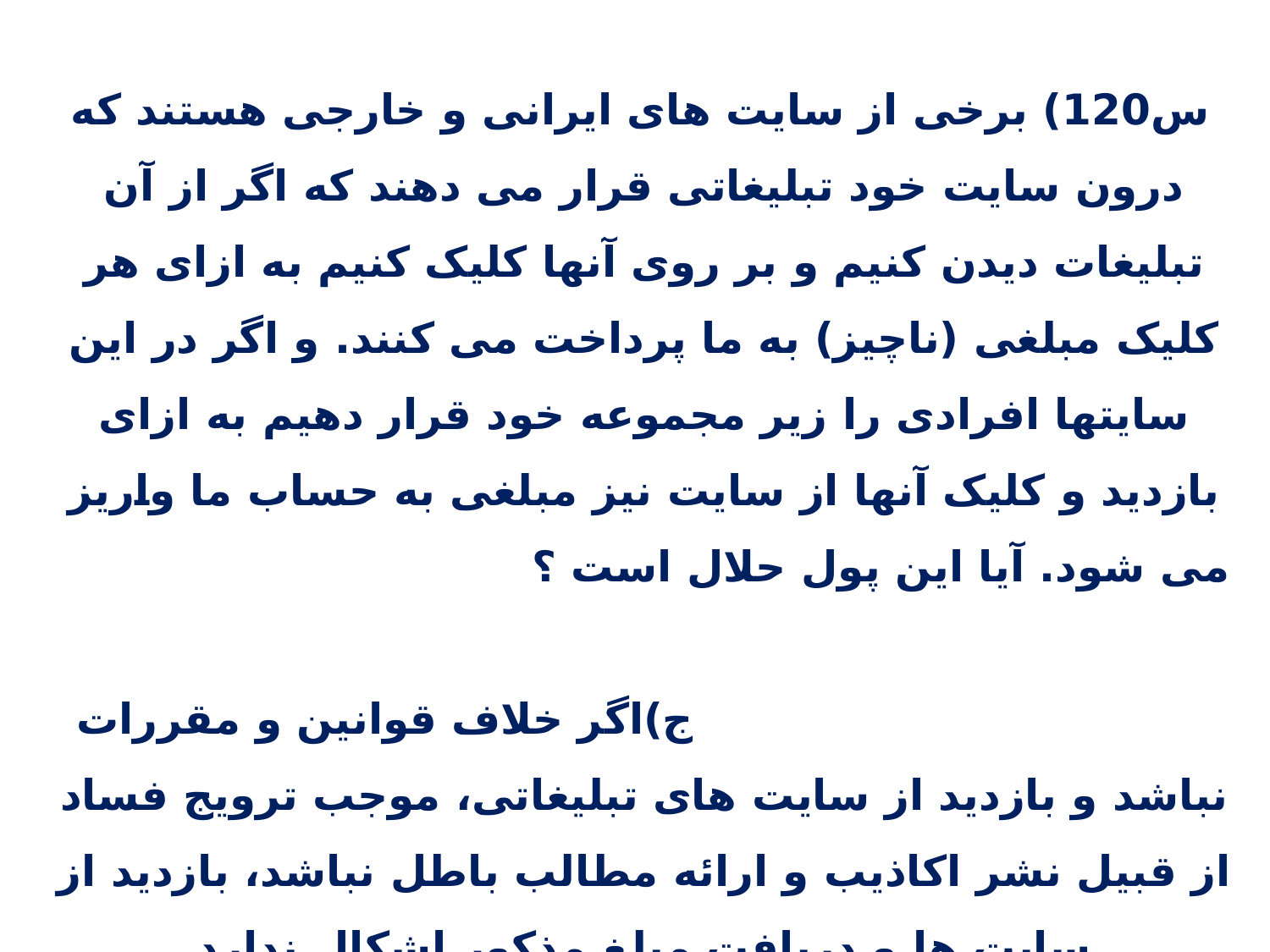

س120) برخی از سایت های ایرانی و خارجی هستند که درون سایت خود تبلیغاتی قرار می دهند که اگر از آن تبلیغات دیدن کنیم و بر روی آنها کلیک کنیم به ازای هر کلیک مبلغی (ناچیز) به ما پرداخت می کنند. و اگر در این سایتها افرادی را زیر مجموعه خود قرار دهیم به ازای بازدید و کلیک آنها از سایت نیز مبلغی به حساب ما واریز می شود. آیا این پول حلال است ؟                                                                                                                                                    ج)اگر خلاف قوانین و مقررات نباشد و بازدید از سایت های تبلیغاتی، موجب ترویج فساد از قبیل نشر اکاذیب و ارائه مطالب باطل نباشد، بازدید از سایت ها و دریافت مبلغ مذکور اشکال ندارد